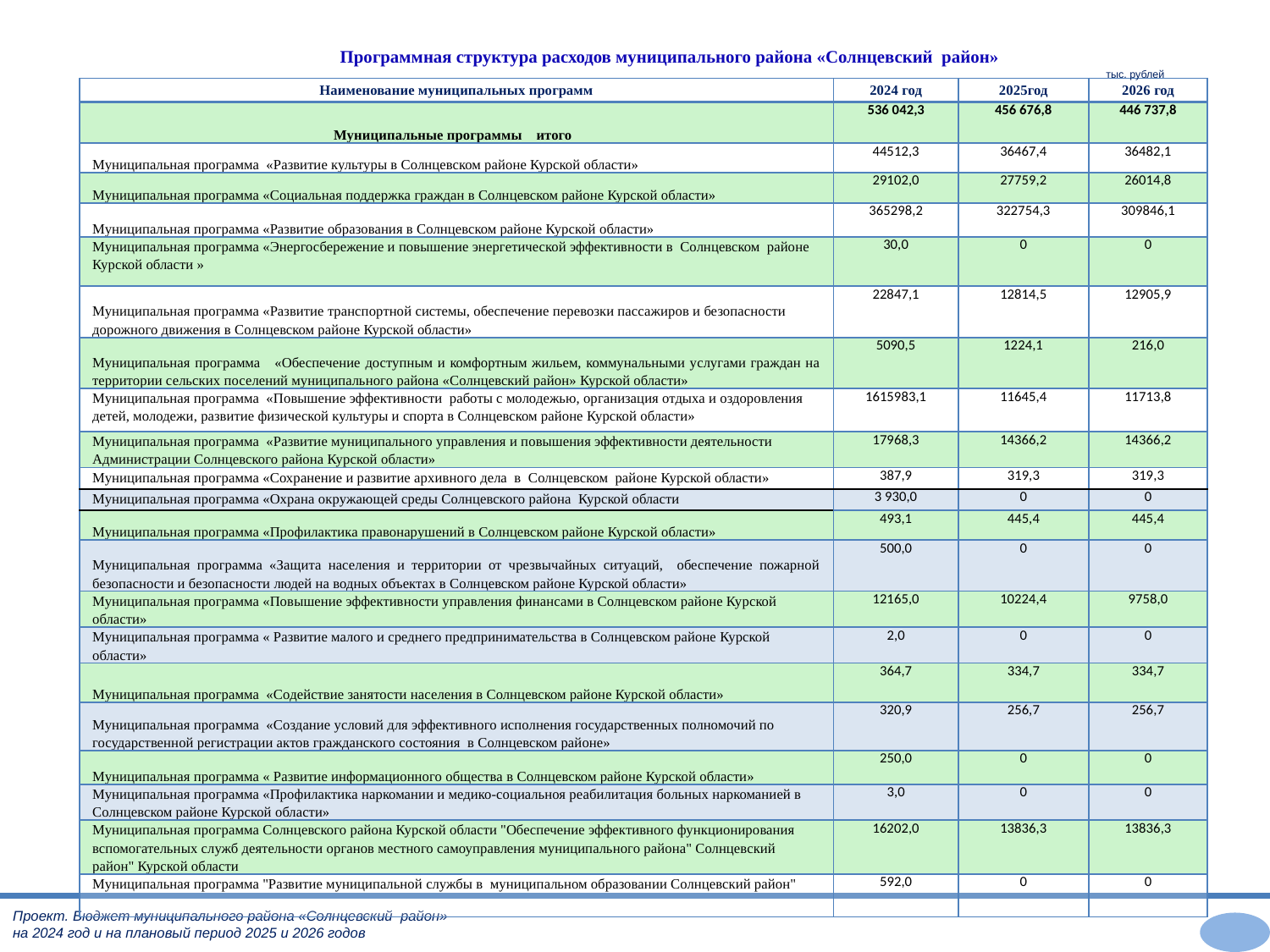

# Программная структура расходов муниципального района «Солнцевский  район»

тыс. рублей
| Наименование муниципальных программ | 2024 год | 2025год | 2026 год |
| --- | --- | --- | --- |
| Муниципальные программы итого | 536 042,3 | 456 676,8 | 446 737,8 |
| Муниципальная программа «Развитие культуры в Солнцевском районе Курской области» | 44512,3 | 36467,4 | 36482,1 |
| Муниципальная программа «Социальная поддержка граждан в Солнцевском районе Курской области» | 29102,0 | 27759,2 | 26014,8 |
| Муниципальная программа «Развитие образования в Солнцевском районе Курской области» | 365298,2 | 322754,3 | 309846,1 |
| Муниципальная программа «Энергосбережение и повышение энергетической эффективности в Солнцевском районе Курской области » | 30,0 | 0 | 0 |
| Муниципальная программа «Развитие транспортной системы, обеспечение перевозки пассажиров и безопасности дорожного движения в Солнцевском районе Курской области» | 22847,1 | 12814,5 | 12905,9 |
| Муниципальная программа «Обеспечение доступным и комфортным жильем, коммунальными услугами граждан на территории сельских поселений муниципального района «Солнцевский район» Курской области» | 5090,5 | 1224,1 | 216,0 |
| Муниципальная программа «Повышение эффективности работы с молодежью, организация отдыха и оздоровления детей, молодежи, развитие физической культуры и спорта в Солнцевском районе Курской области» | 1615983,1 | 11645,4 | 11713,8 |
| Муниципальная программа «Развитие муниципального управления и повышения эффективности деятельности Администрации Солнцевского района Курской области» | 17968,3 | 14366,2 | 14366,2 |
| Муниципальная программа «Сохранение и развитие архивного дела в Солнцевском районе Курской области» | 387,9 | 319,3 | 319,3 |
| Муниципальная программа «Охрана окружающей среды Солнцевского района Курской области | 3 930,0 | 0 | 0 |
| Муниципальная программа «Профилактика правонарушений в Солнцевском районе Курской области» | 493,1 | 445,4 | 445,4 |
| Муниципальная программа «Защита населения и территории от чрезвычайных ситуаций, обеспечение пожарной безопасности и безопасности людей на водных объектах в Солнцевском районе Курской области» | 500,0 | 0 | 0 |
| Муниципальная программа «Повышение эффективности управления финансами в Солнцевском районе Курской области» | 12165,0 | 10224,4 | 9758,0 |
| Муниципальная программа « Развитие малого и среднего предпринимательства в Солнцевском районе Курской области» | 2,0 | 0 | 0 |
| Муниципальная программа «Содействие занятости населения в Солнцевском районе Курской области» | 364,7 | 334,7 | 334,7 |
| Муниципальная программа «Создание условий для эффективного исполнения государственных полномочий по государственной регистрации актов гражданского состояния в Солнцевском районе» | 320,9 | 256,7 | 256,7 |
| Муниципальная программа « Развитие информационного общества в Солнцевском районе Курской области» | 250,0 | 0 | 0 |
| Муниципальная программа «Профилактика наркомании и медико-социальноя реабилитация больных наркоманией в Солнцевском районе Курской области» | 3,0 | 0 | 0 |
| Муниципальная программа Солнцевского района Курской области "Обеспечение эффективного функционирования вспомогательных служб деятельности органов местного самоуправления муниципального района" Солнцевский район" Курской области | 16202,0 | 13836,3 | 13836,3 |
| Муниципальная программа "Развитие муниципальной службы в муниципальном образовании Солнцевский район" | 592,0 | 0 | 0 |
Проект. Бюджет муниципального района «Солнцевский  район»
на 2024 год и на плановый период 2025 и 2026 годов